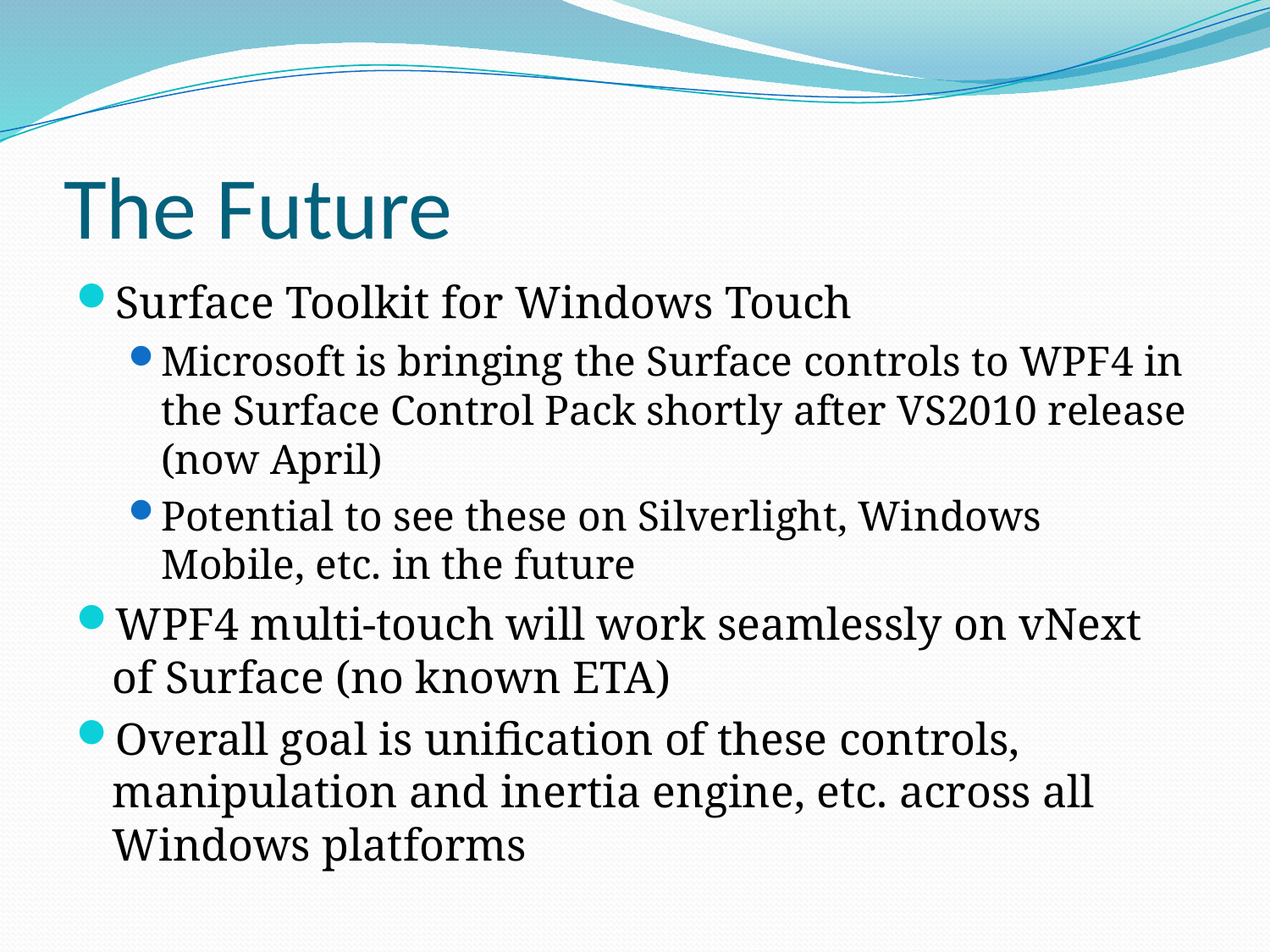

# The Future
Surface Toolkit for Windows Touch
Microsoft is bringing the Surface controls to WPF4 in the Surface Control Pack shortly after VS2010 release (now April)
Potential to see these on Silverlight, Windows Mobile, etc. in the future
WPF4 multi-touch will work seamlessly on vNext of Surface (no known ETA)
Overall goal is unification of these controls, manipulation and inertia engine, etc. across all Windows platforms